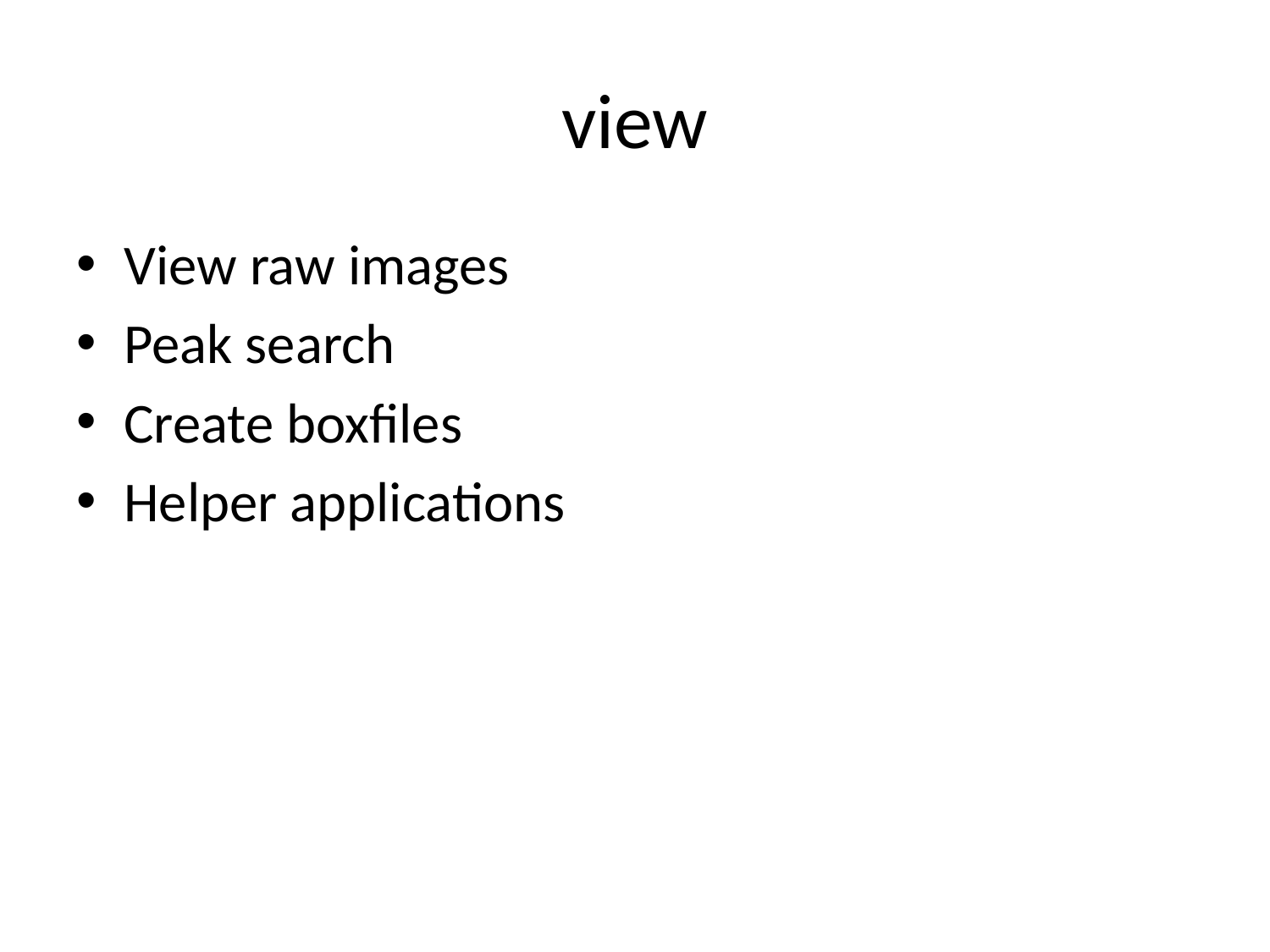

# view
View raw images
Peak search
Create boxfiles
Helper applications